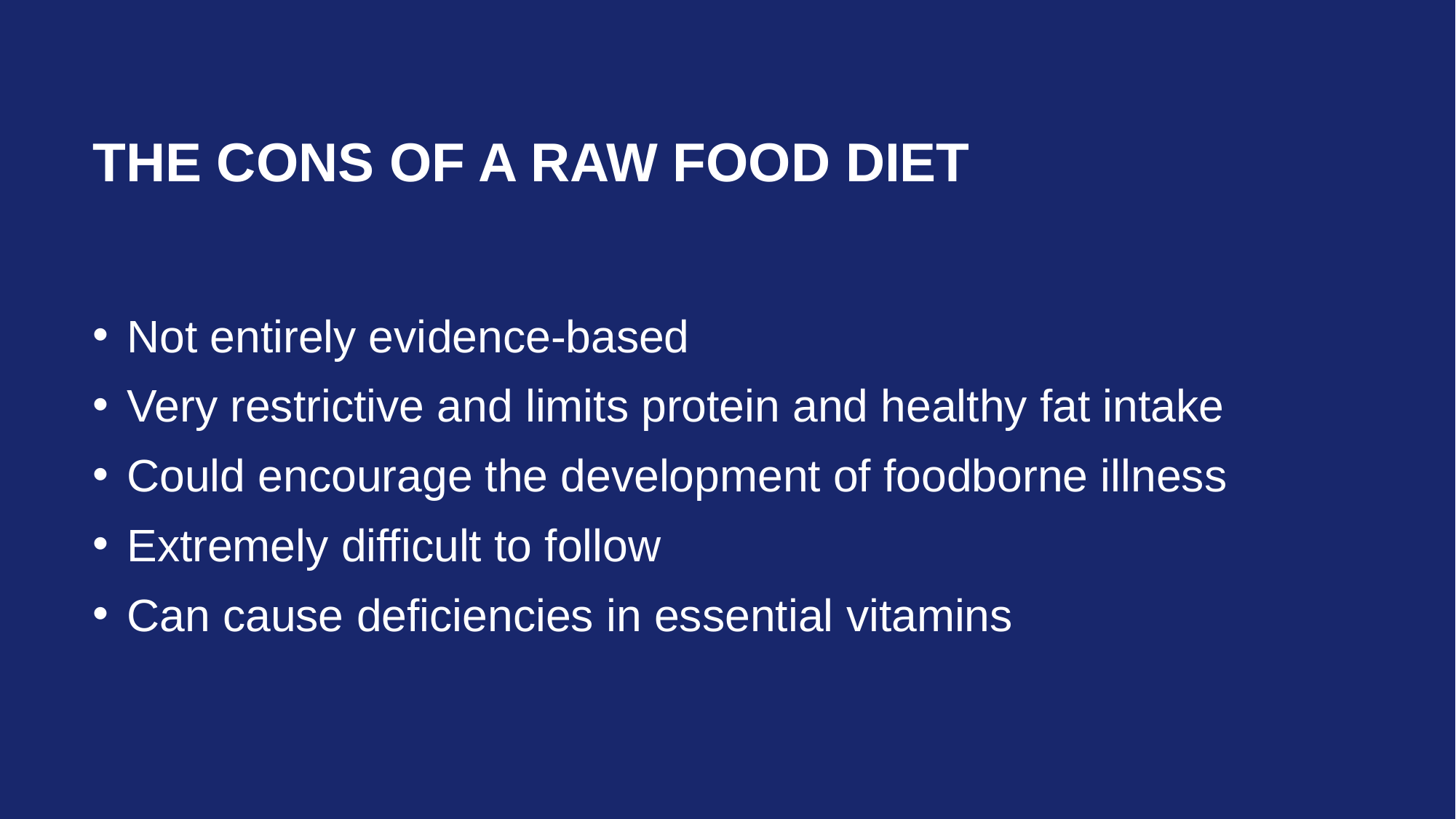

# The Cons of a Raw Food Diet
Not entirely evidence-based
Very restrictive and limits protein and healthy fat intake
Could encourage the development of foodborne illness
Extremely difficult to follow
Can cause deficiencies in essential vitamins